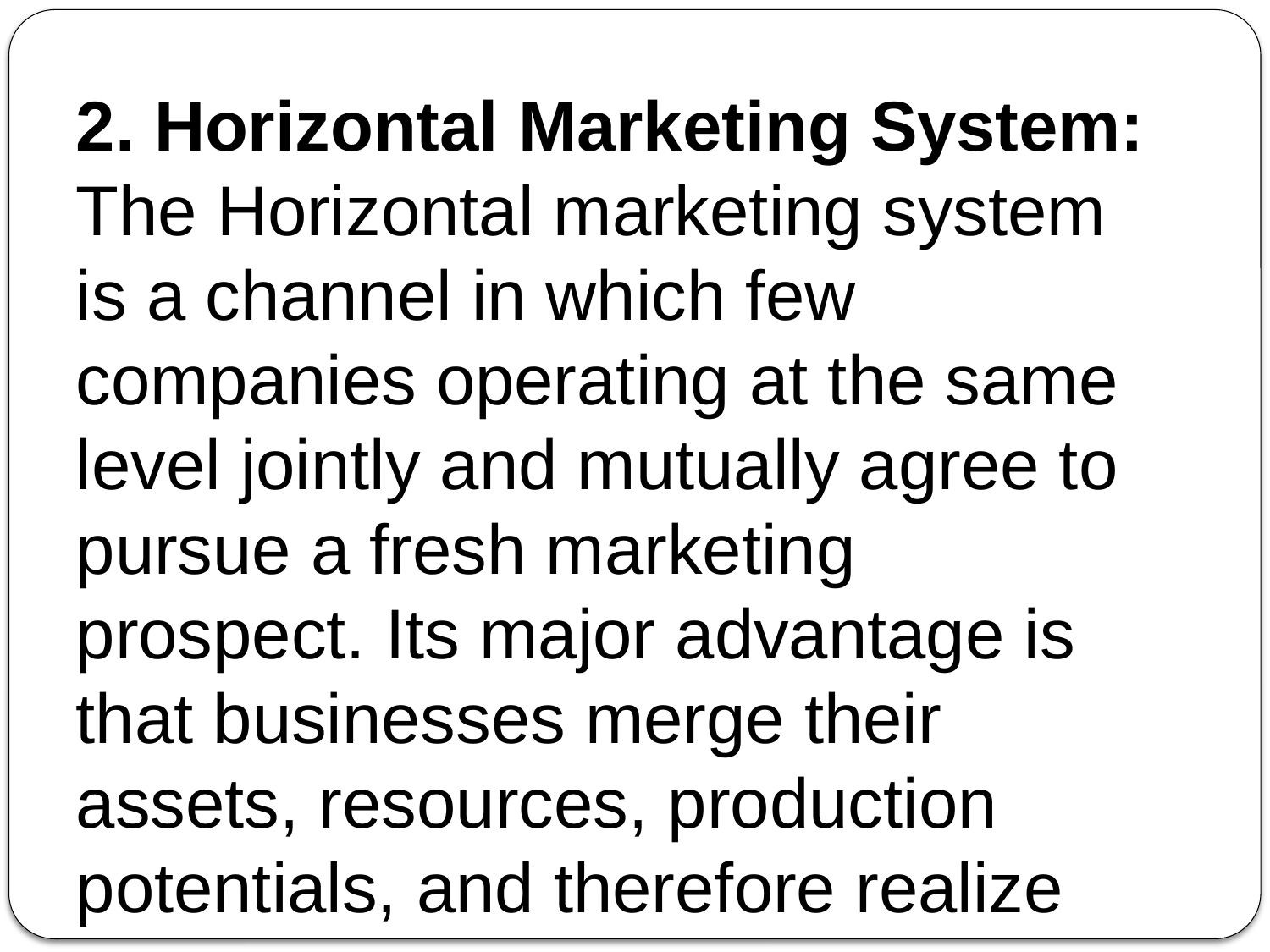

2. Horizontal Marketing System:
The Horizontal marketing system is a channel in which few companies operating at the same level jointly and mutually agree to pursue a fresh marketing prospect. Its major advantage is that businesses merge their assets, resources, production potentials, and therefore realize more.